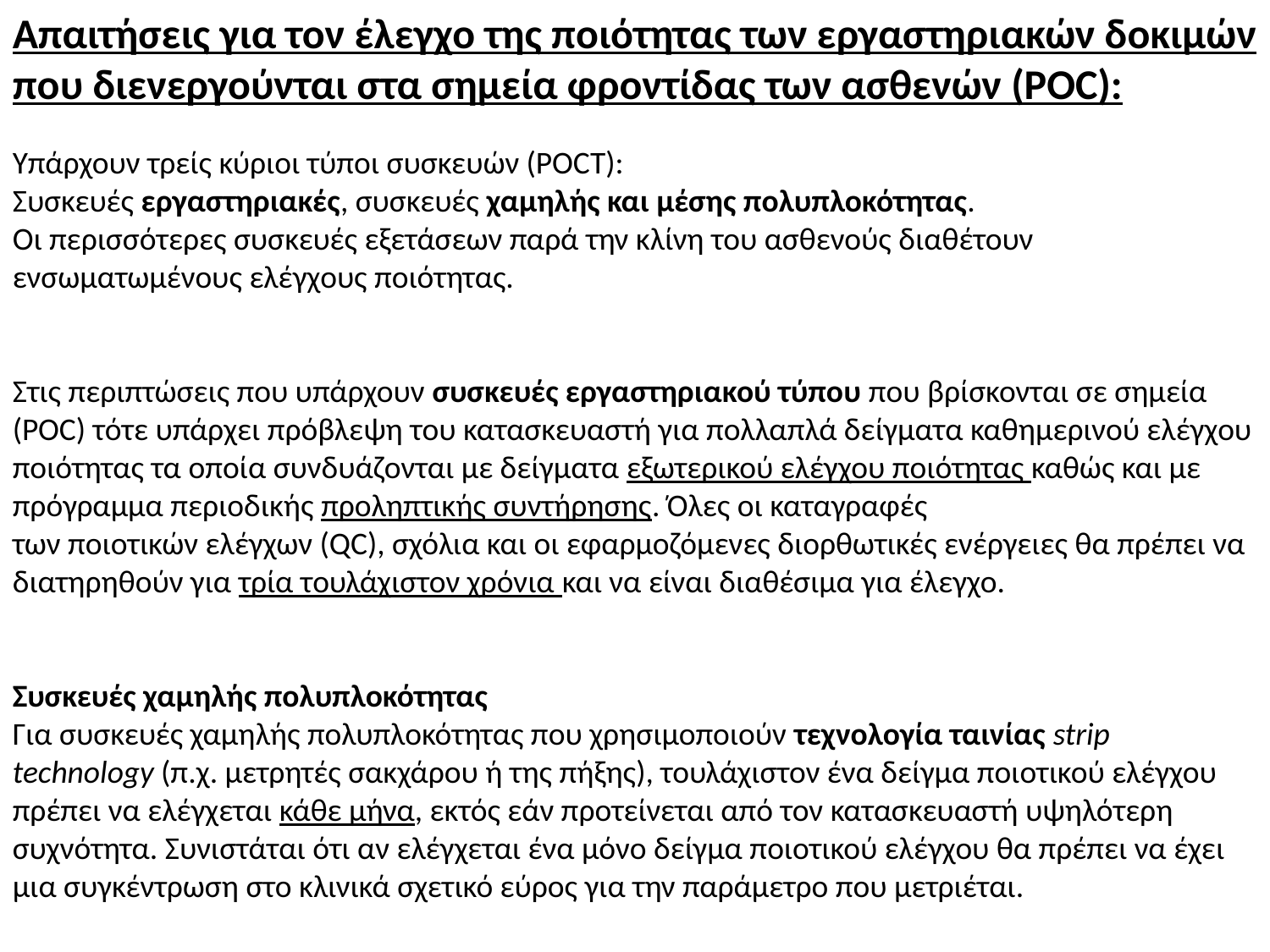

Απαιτήσεις για τον έλεγχο της ποιότητας των εργαστηριακών δοκιμών που διενεργούνται στα σημεία φροντίδας των ασθενών (POC):
Υπάρχουν τρείς κύριοι τύποι συσκευών (POCT):
Συσκευές εργαστηριακές, συσκευές χαμηλής και μέσης πολυπλοκότητας.
Οι περισσότερες συσκευές εξετάσεων παρά την κλίνη του ασθενούς διαθέτουν ενσωματωμένους ελέγχους ποιότητας.

Στις περιπτώσεις που υπάρχουν συσκευές εργαστηριακού τύπου που βρίσκονται σε σημεία (POC) τότε υπάρχει πρόβλεψη του κατασκευαστή για πολλαπλά δείγματα καθημερινού ελέγχου ποιότητας τα οποία συνδυάζονται με δείγματα εξωτερικού ελέγχου ποιότητας καθώς και με πρόγραμμα περιοδικής προληπτικής συντήρησης. Όλες οι καταγραφές
των ποιοτικών ελέγχων (QC), σχόλια και οι εφαρμοζόμενες διορθωτικές ενέργειες θα πρέπει να διατηρηθούν για τρία τουλάχιστον χρόνια και να είναι διαθέσιμα για έλεγχο.

Συσκευές χαμηλής πολυπλοκότητας
Για συσκευές χαμηλής πολυπλοκότητας που χρησιμοποιούν τεχνολογία ταινίας strip technology (π.χ. μετρητές σακχάρου ή της πήξης), τουλάχιστον ένα δείγμα ποιοτικού ελέγχου πρέπει να ελέγχεται κάθε μήνα, εκτός εάν προτείνεται από τον κατασκευαστή υψηλότερη συχνότητα. Συνιστάται ότι αν ελέγχεται ένα μόνο δείγμα ποιοτικού ελέγχου θα πρέπει να έχει μια συγκέντρωση στο κλινικά σχετικό εύρος για την παράμετρο που μετριέται.